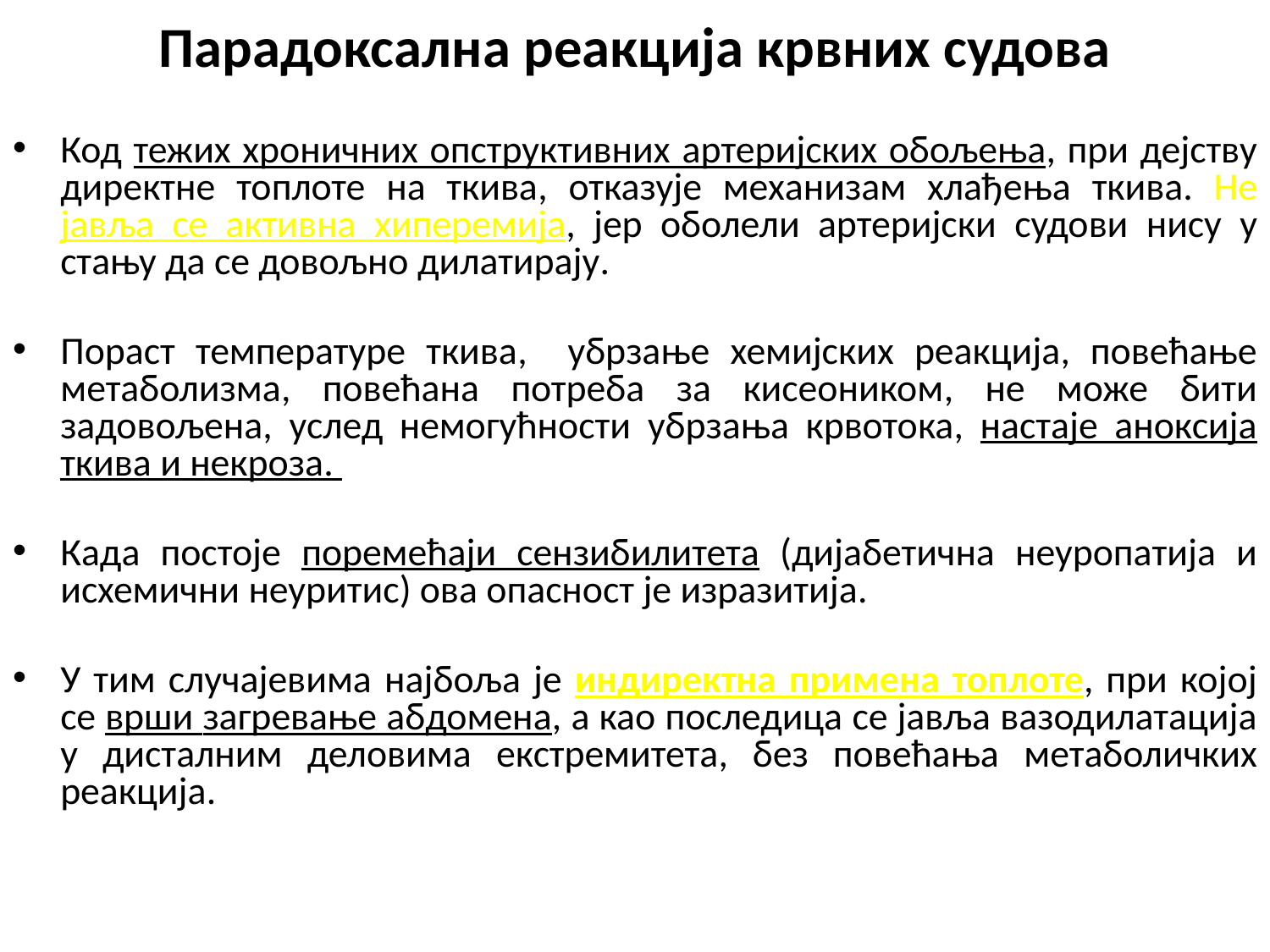

# Парадоксална реакција крвних судова
Код тежих хроничних опструктивних артеријских обољења, при дејству директне топлоте на ткива, отказује механизам хлађења ткива. Не јавља се активна хиперемија, јер оболели артеријски судови нису у стању да се довољно дилатирају.

Пораст температуре ткива,  убрзање хемијских реакција, повећање метаболизма, повећана потреба за кисеоником, не може бити задовољена, услед немогућности убрзања крвотока, настаје аноксија ткива и некроза.

Када постоје поремећаји сензибилитета (дијабетична неуропатија и исхемични неуритис) ова опасност је изразитија.

У тим случајевима најбоља је индиректна примена топлоте, при којој се врши загревање абдомена, а као последица се јавља вазодилатација у дисталним деловима екстремитета, без повећања метаболичких реакција.